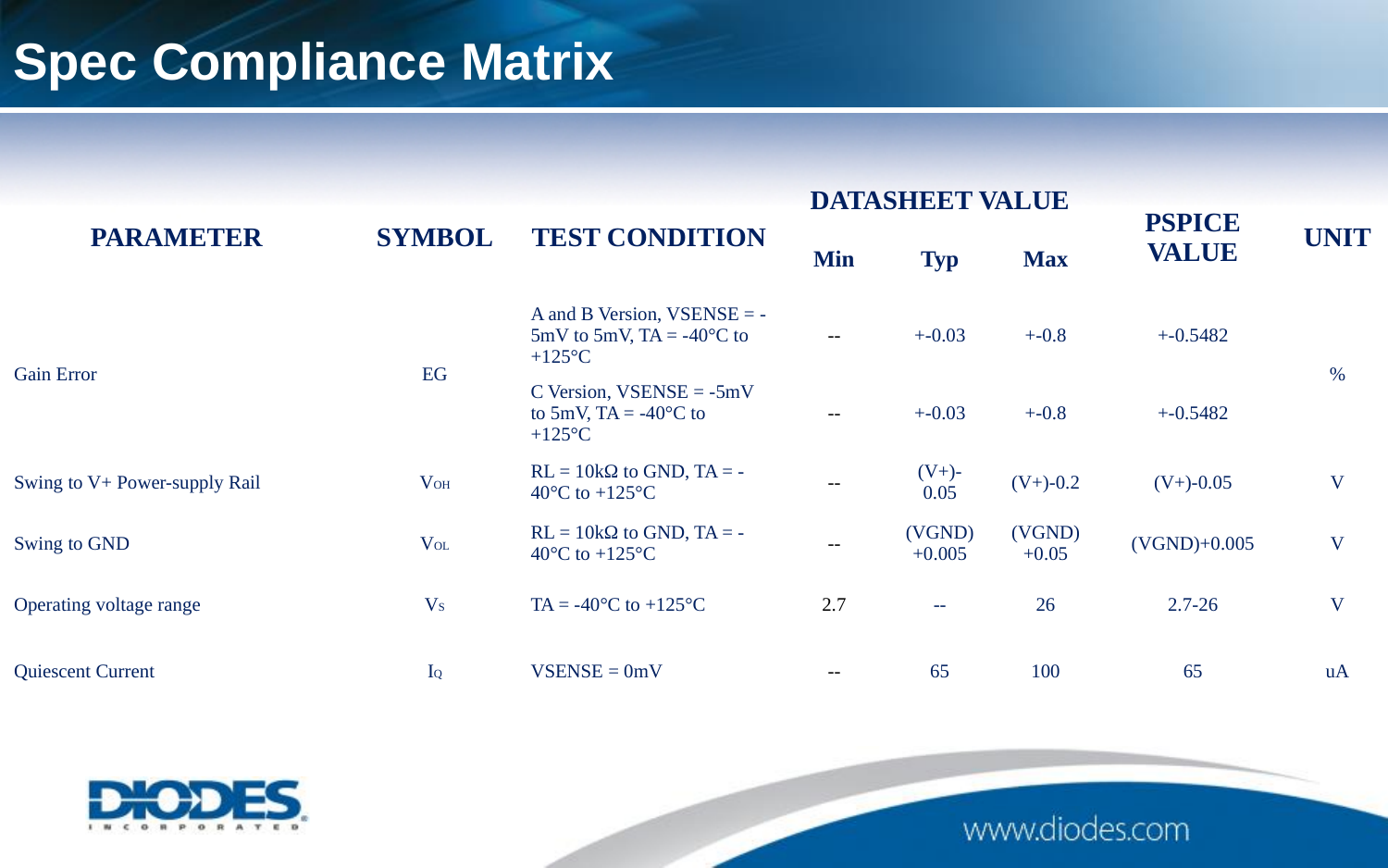

# Spec Compliance Matrix
| PARAMETER | SYMBOL | TEST CONDITION | DATASHEET VALUE |  |  | PSPICE VALUE | UNIT |
| --- | --- | --- | --- | --- | --- | --- | --- |
|  |  |  | Min | Typ | Max |  |  |
| Gain Error | EG | A and B Version, VSENSE = -5mV to 5mV, TA = -40°C to +125°C | -- | +-0.03 | +-0.8 | +-0.5482 | % |
|  |  | C Version, VSENSE = -5mV to 5mV, TA = -40°C to +125°C | -- | +-0.03 | +-0.8 | +-0.5482 |  |
| Swing to V+ Power-supply Rail | VOH | RL = 10kΩ to GND, TA = -40°C to +125°C | -- | (V+)-0.05 | (V+)-0.2 | (V+)-0.05 | V |
| Swing to GND | VOL | RL = 10kΩ to GND, TA = -40°C to +125°C | -- | (VGND)+0.005 | (VGND)+0.05 | (VGND)+0.005 | V |
| Operating voltage range | VS | TA = -40°C to +125°C | 2.7 | -- | 26 | 2.7-26 | V |
| Quiescent Current | IQ | VSENSE = 0mV | -- | 65 | 100 | 65 | uA |